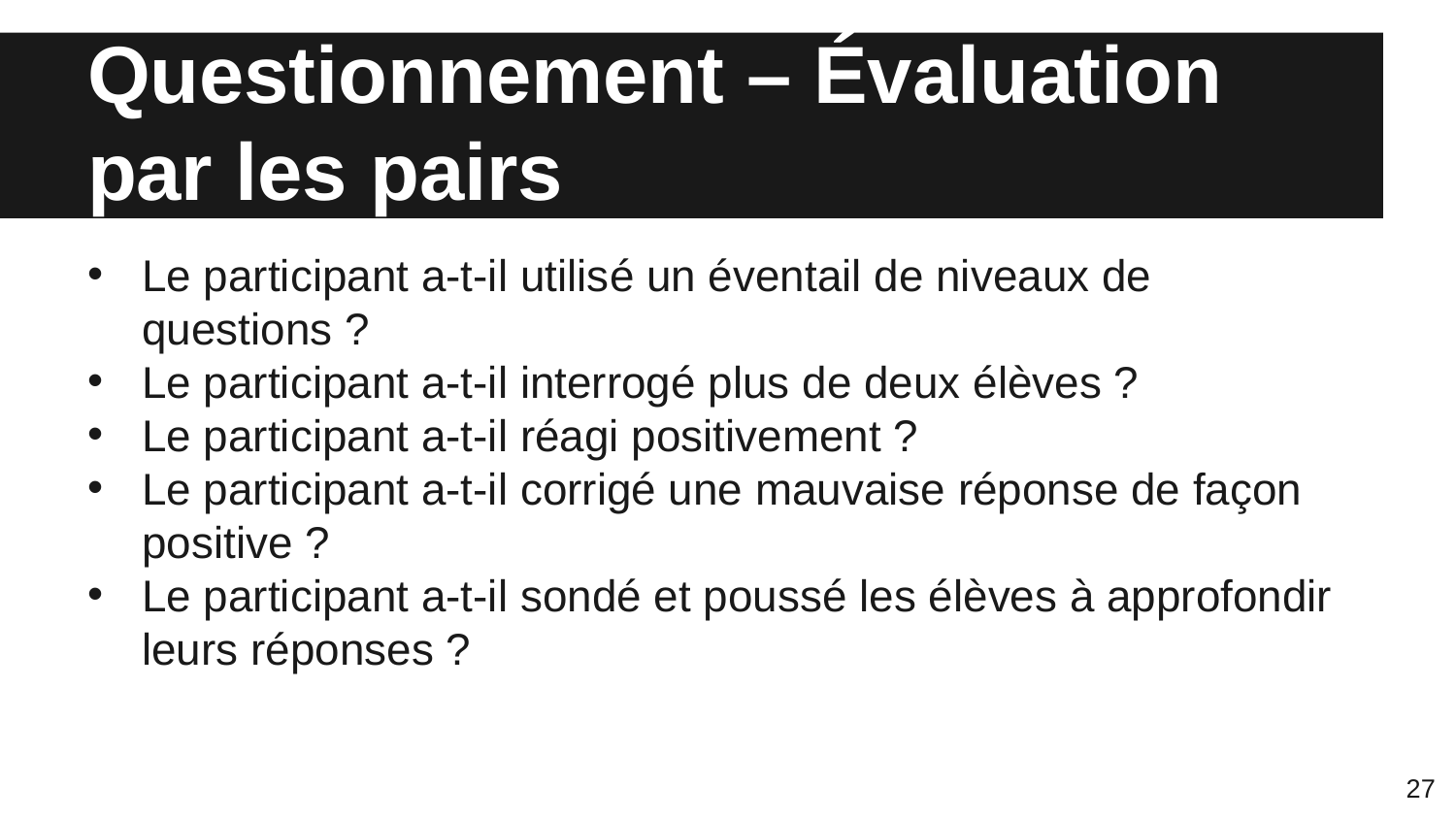

# Questionnement – Évaluation par les pairs
Le participant a-t-il utilisé un éventail de niveaux de questions ?
Le participant a-t-il interrogé plus de deux élèves ?
Le participant a-t-il réagi positivement ?
Le participant a-t-il corrigé une mauvaise réponse de façon positive ?
Le participant a-t-il sondé et poussé les élèves à approfondir leurs réponses ?
27